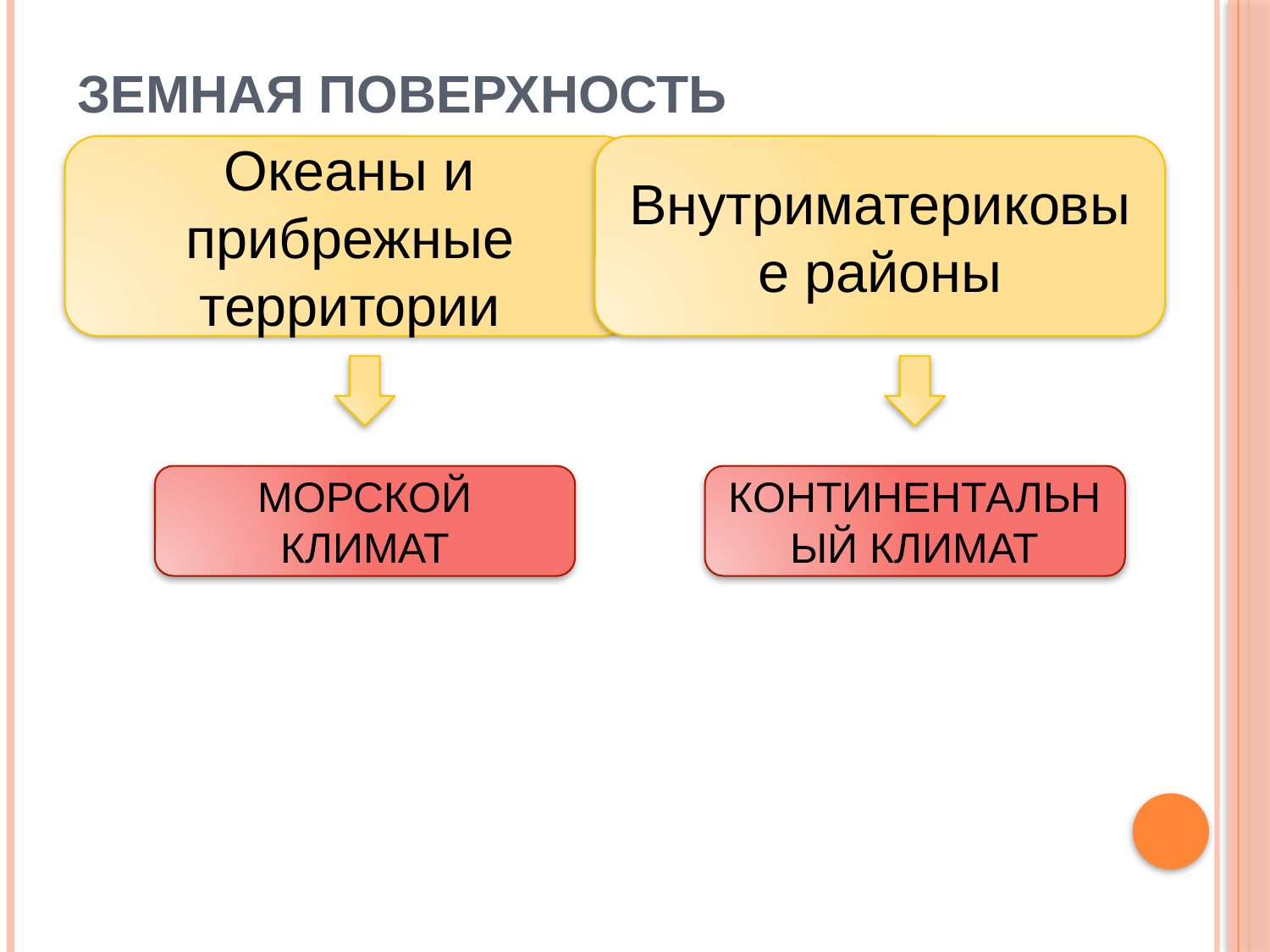

# Земная поверхность
Океаны и прибрежные территории
Внутриматериковые районы

МОРСКОЙ КЛИМАТ
КОНТИНЕНТАЛЬНЫЙ КЛИМАТ